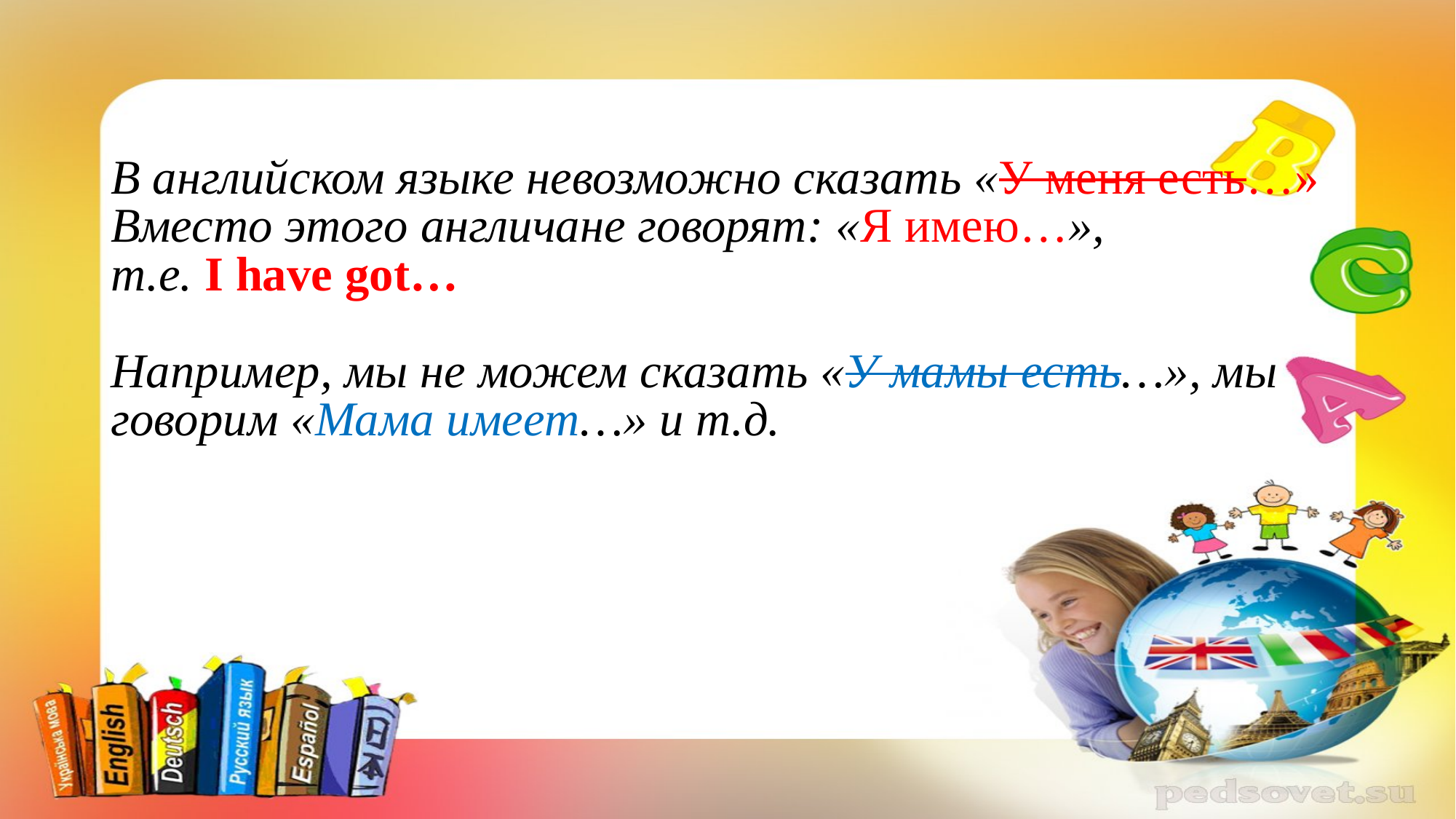

# В английском языке невозможно сказать «У меня есть…» Вместо этого англичане говорят: «Я имею…», т.е. I have got… Например, мы не можем сказать «У мамы есть…», мы говорим «Мама имеет…» и т.д.